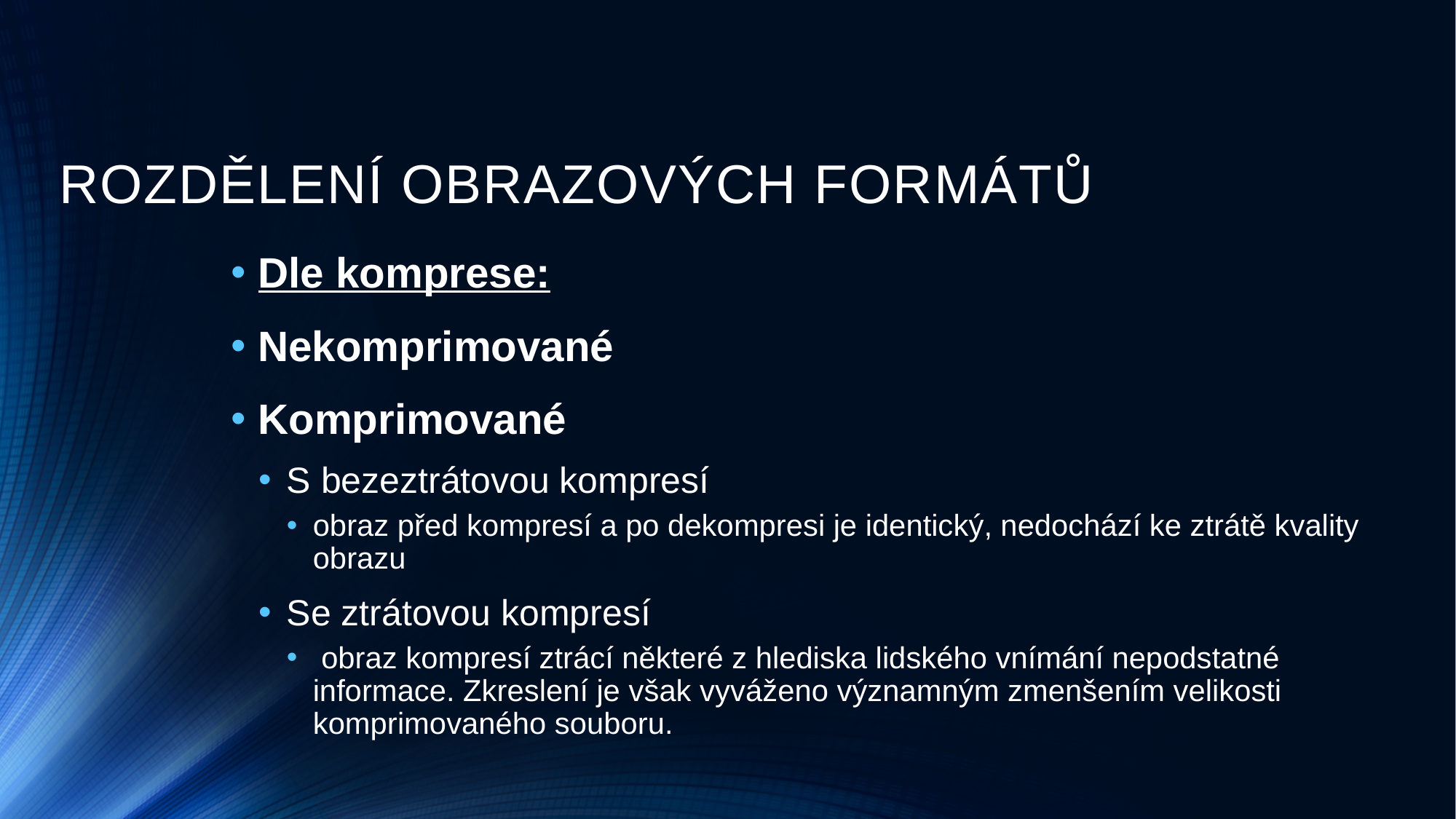

# ROZDĚLENÍ OBRAZOVÝCH FORMÁTŮ
Dle komprese:
Nekomprimované
Komprimované
S bezeztrátovou kompresí
obraz před kompresí a po dekompresi je identický, nedochází ke ztrátě kvality obrazu
Se ztrátovou kompresí
 obraz kompresí ztrácí některé z hlediska lidského vnímání nepodstatné informace. Zkreslení je však vyváženo významným zmenšením velikosti komprimovaného souboru.